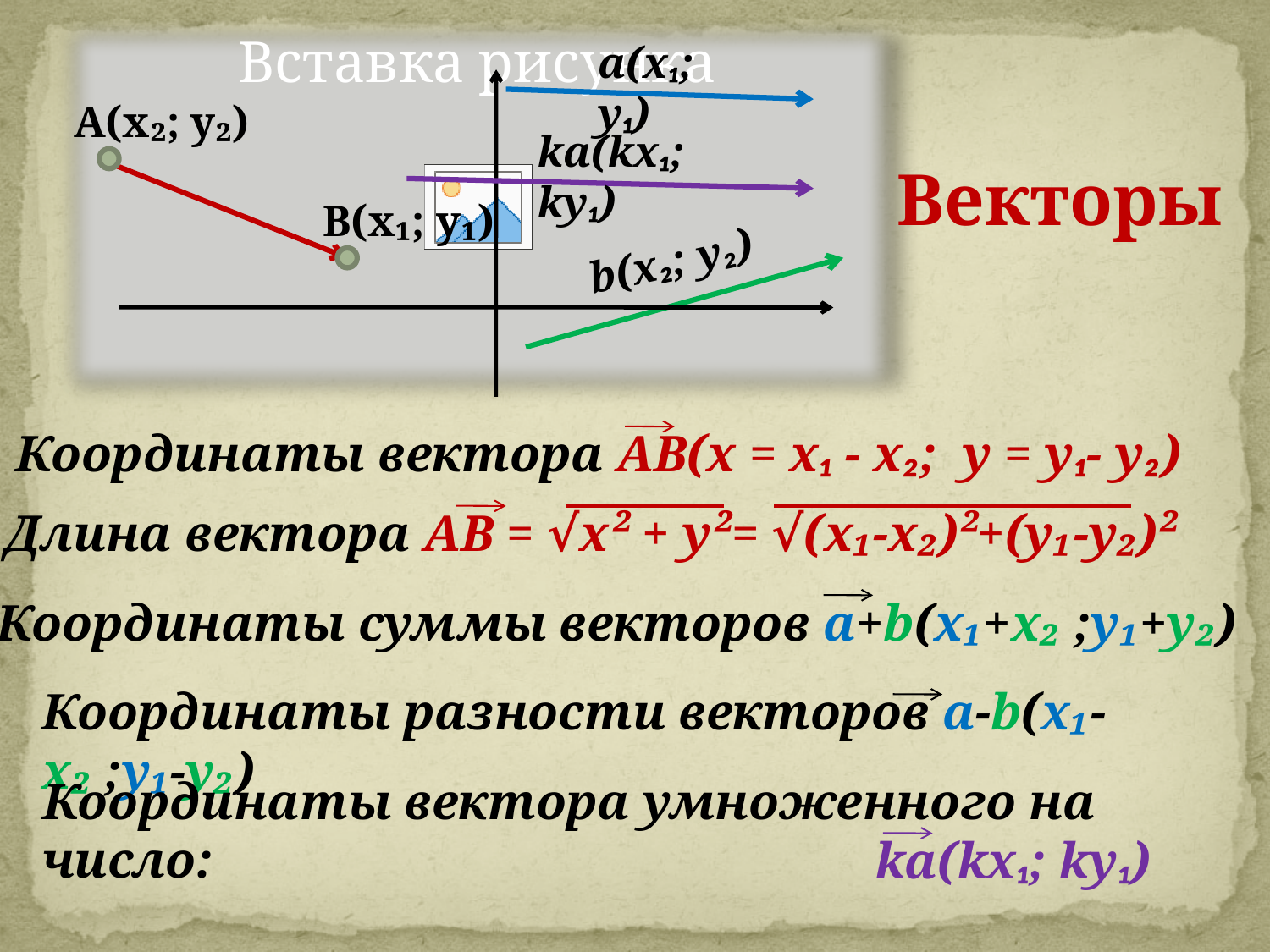

а(х₁; у₁)
А(х₂; у₂)
kа(kх₁; kу₁)

Векторы
В(х₁; у₁)
b(х₂; у₂)

Координаты вектора АВ(х = х₁ - х₂;  у = у₁- у₂)
Длина вектора АВ = √х² + у²= √(х₁-х₂)²+(у₁-у₂)²
Координаты суммы векторов а+b(х₁+х₂ ;у₁+у₂)
Координаты разности векторов а-b(х₁-х₂ ;у₁-у₂)

Координаты вектора умноженного на число:
kа(kх₁; kу₁)